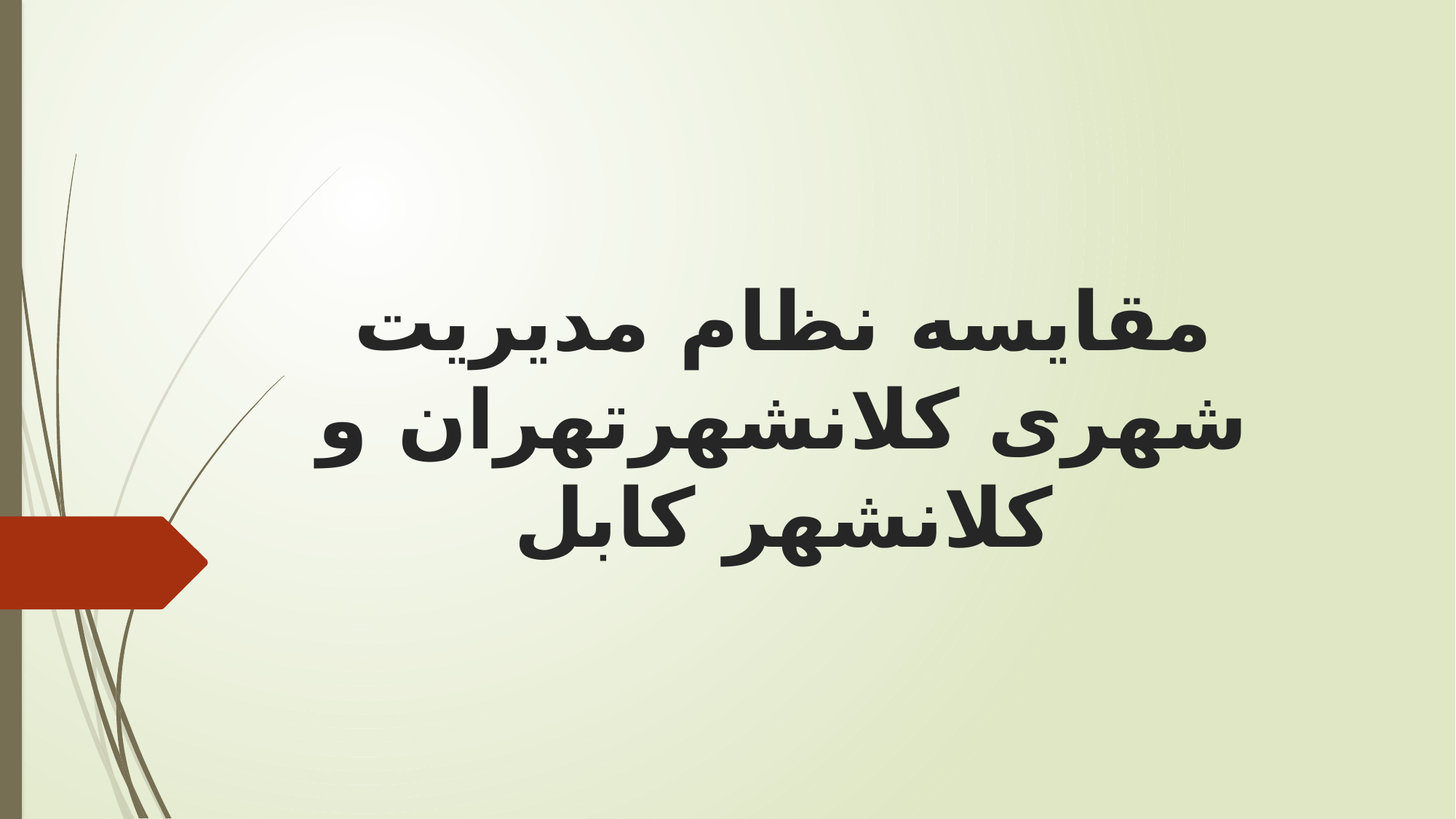

# مقایسه نظام مدیریت شهری کلانشهرتهران و کلانشهر کابل